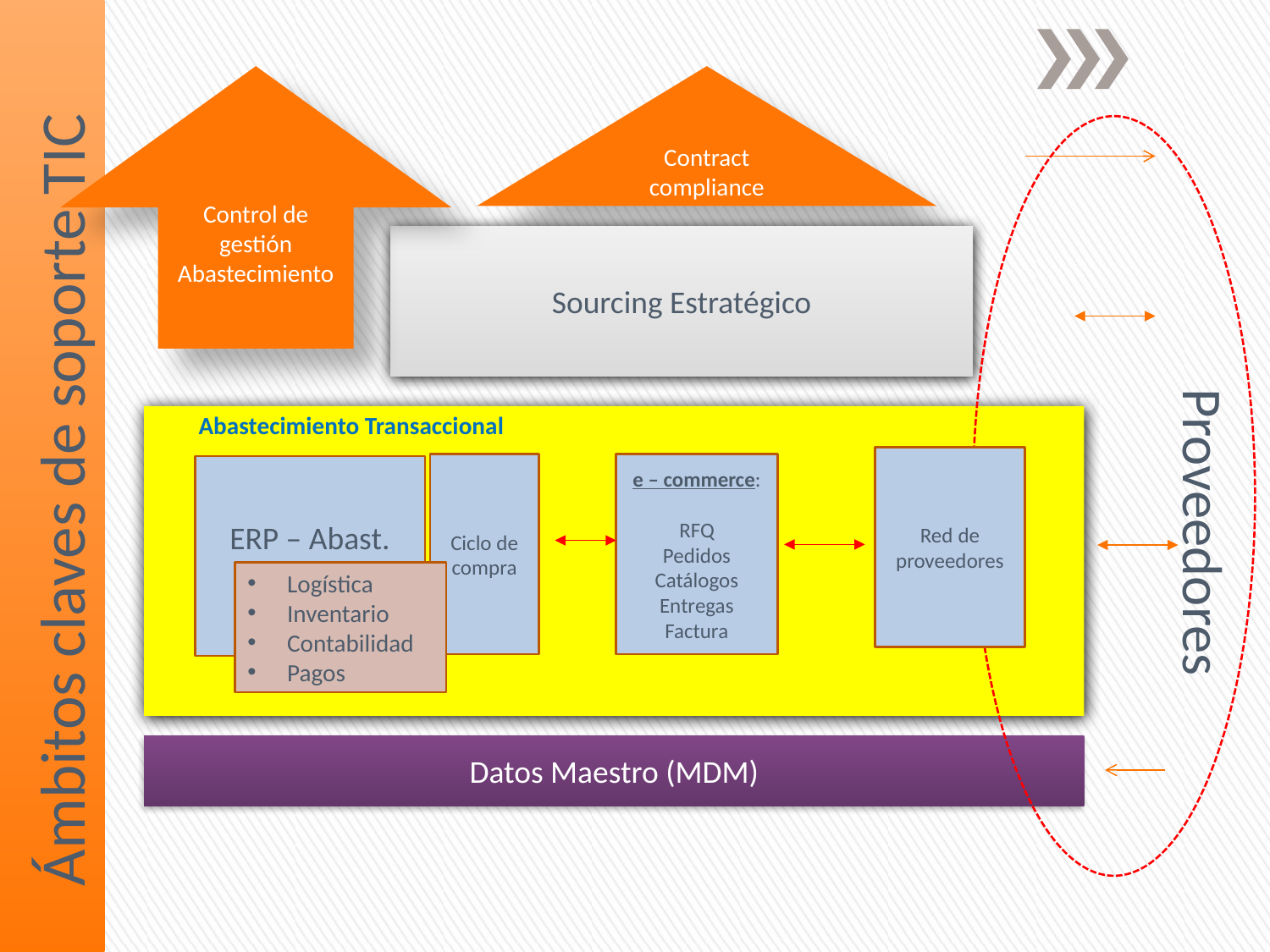

Control de gestión Abastecimiento
Contract
compliance

Sourcing Estratégico
Abastecimiento Transaccional

Ámbitos claves de soporte TIC
Red de proveedores
Ciclo de compra
e – commerce:

RFQ
Pedidos
Catálogos
Entregas
Factura
ERP – Abast.

Proveedores
Logística
Inventario
Contabilidad
Pagos
Datos Maestro (MDM)